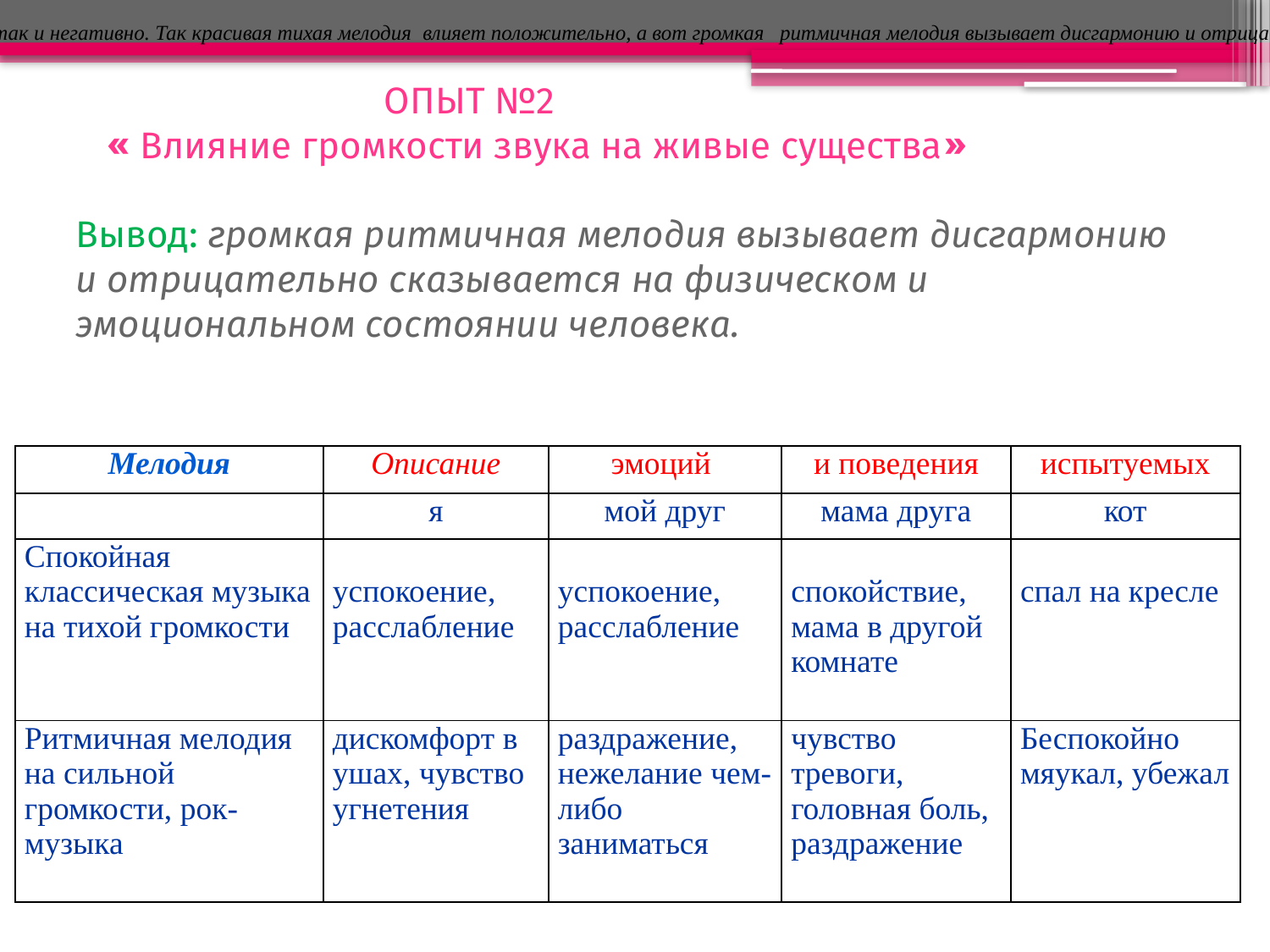

Вывод: звук может влиять на человека и животных как положительно, так и негативно. Так красивая тихая мелодия  влияет положительно, а вот громкая   ритмичная мелодия вызывает дисгармонию и отрицательно сказывается на физическом и эмоциональном состоянии человека.
# ОПЫТ №2 « Влияние громкости звука на живые существа» Вывод: громкая ритмичная мелодия вызывает дисгармонию и отрицательно сказывается на физическом и эмоциональном состоянии человека.
| Мелодия | Описание | эмоций | и поведения | испытуемых |
| --- | --- | --- | --- | --- |
|  | я | мой друг | мама друга | кот |
| Спокойная классическая музыка на тихой громкости | успокоение, расслабление | успокоение, расслабление | спокойствие, мама в другой комнате | спал на кресле |
| Ритмичная мелодия на сильной громкости, рок-музыка | дискомфорт в ушах, чувство угнетения | раздражение, нежелание чем-либо заниматься | чувство тревоги, головная боль, раздражение | Беспокойно мяукал, убежал |